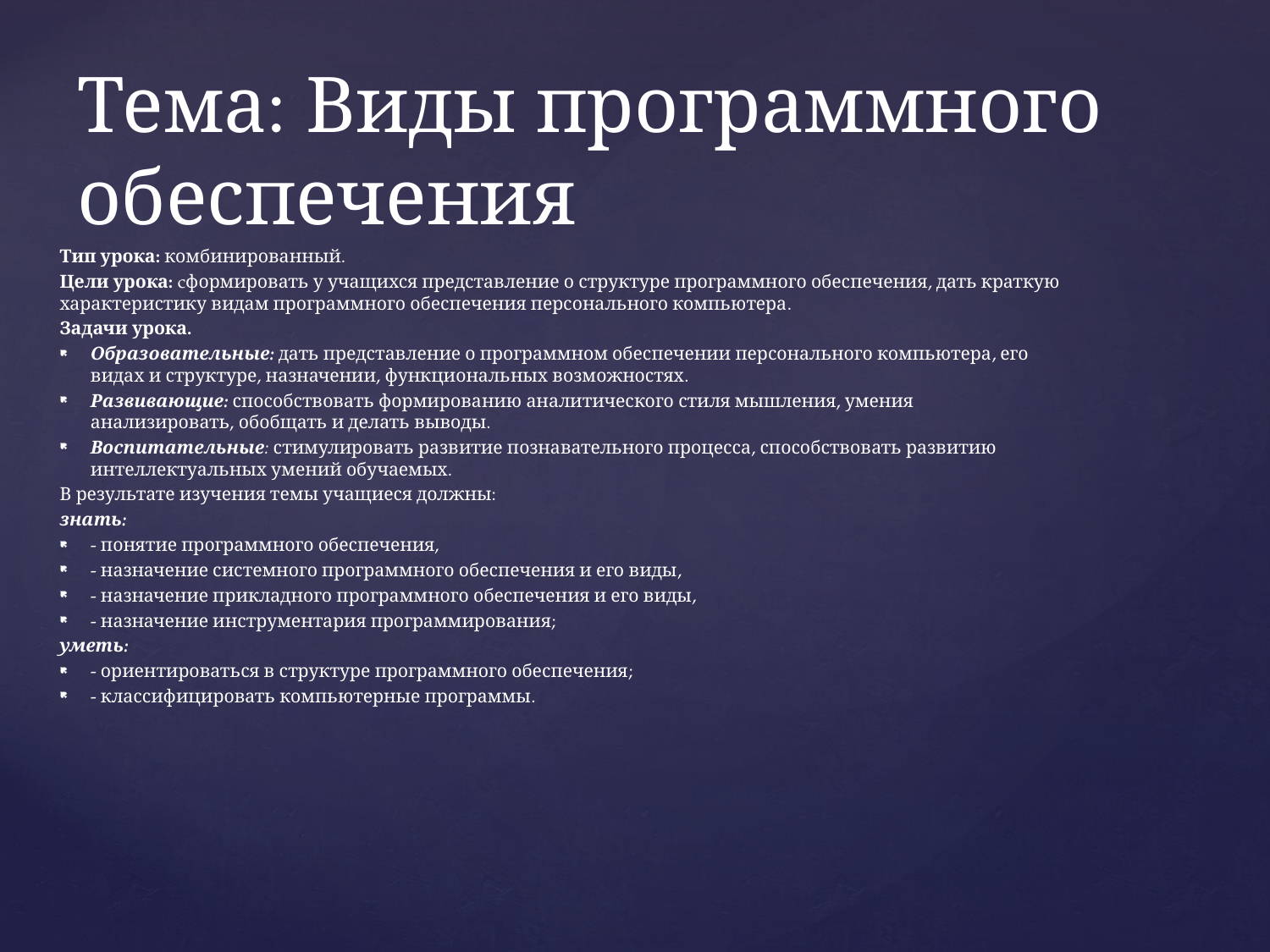

# Тема: Виды программного обеспечения
Тип урока: комбинированный.
Цели урока: cформировать у учащихся представление о структуре программного обеспечения, дать краткую характеристику видам программного обеспечения персонального компьютера.
Задачи урока.
Образовательные: дать представление о программном обеспечении персонального компьютера, его видах и структуре, назначении, функциональных возможностях.
Развивающие: способствовать формированию аналитического стиля мышления, умения анализировать, обобщать и делать выводы.
Воспитательные: стимулировать развитие познавательного процесса, способствовать развитию интеллектуальных умений обучаемых.
В результате изучения темы учащиеся должны:
знать:
- понятие программного обеспечения,
- назначение системного программного обеспечения и его виды,
- назначение прикладного программного обеспечения и его виды,
- назначение инструментария программирования;
уметь:
- ориентироваться в структуре программного обеспечения;
- классифицировать компьютерные программы.